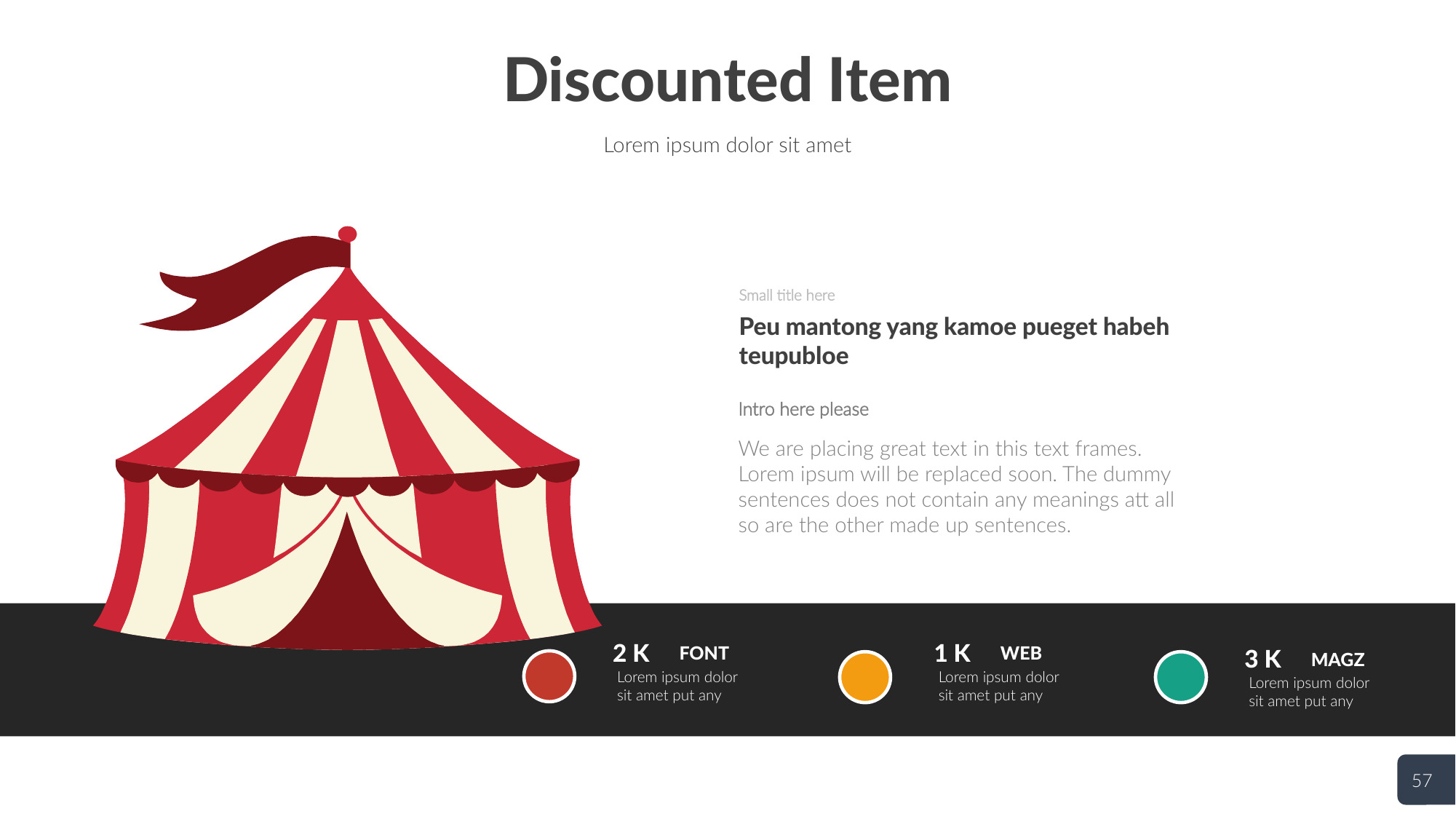

# Discounted Item
Lorem ipsum dolor sit amet

Small title here
Peu mantong yang kamoe pueget habeh teupubloe
Intro here please
We are placing great text in this text frames. Lorem ipsum will be replaced soon. The dummy sentences does not contain any meanings att all so are the other made up sentences.

2 K
FONT
Lorem ipsum dolor sit amet put any
1 K
WEB
Lorem ipsum dolor sit amet put any
3 K
MAGZ
Lorem ipsum dolor sit amet put any

57